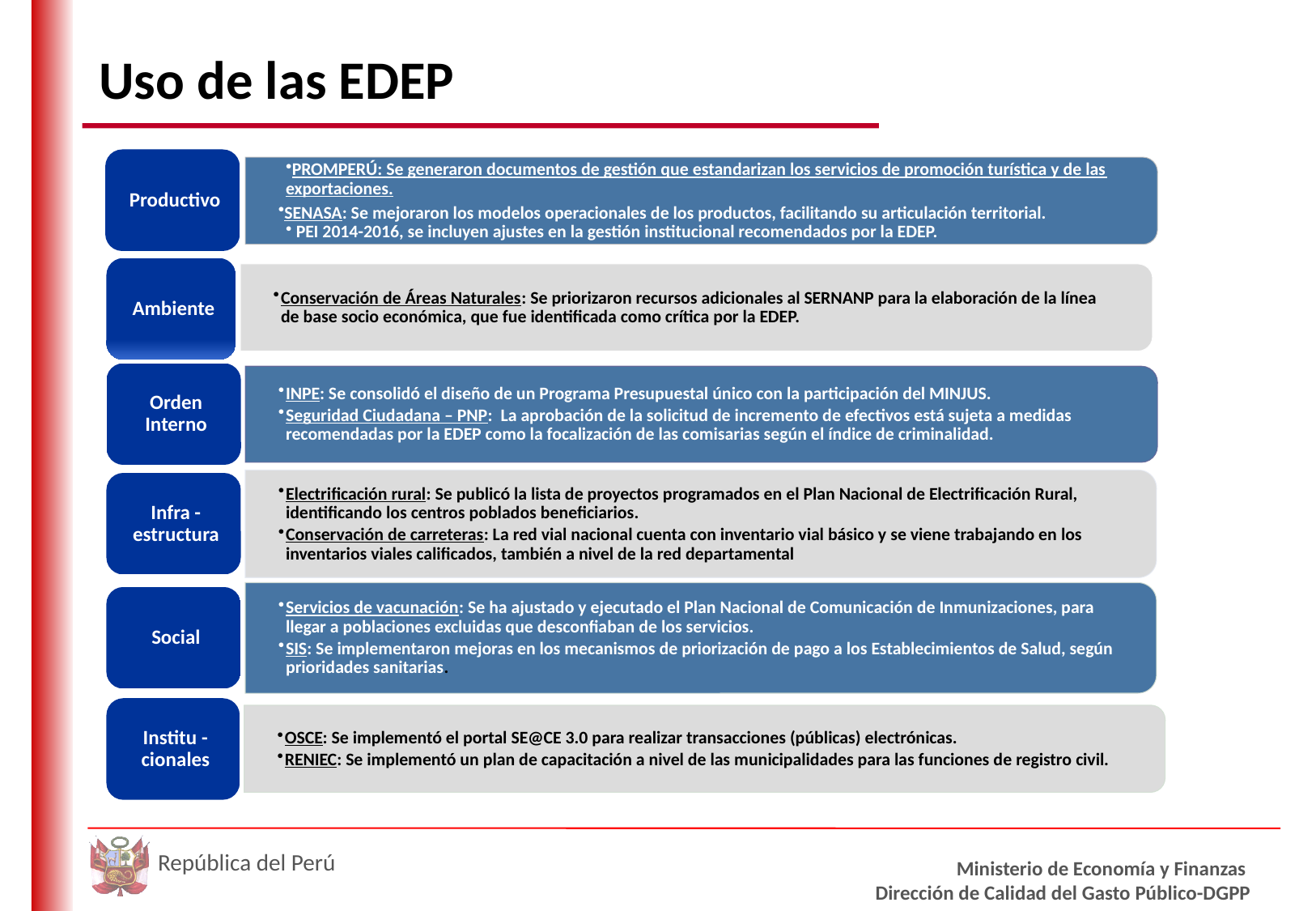

# Uso de las EDEP
PROMPERÚ: Se generaron documentos de gestión que estandarizan los servicios de promoción turística y de las exportaciones.
SENASA: Se mejoraron los modelos operacionales de los productos, facilitando su articulación territorial.
 PEI 2014-2016, se incluyen ajustes en la gestión institucional recomendados por la EDEP.
Productivo
Conservación de Áreas Naturales: Se priorizaron recursos adicionales al SERNANP para la elaboración de la línea de base socio económica, que fue identificada como crítica por la EDEP.
Ambiente
INPE: Se consolidó el diseño de un Programa Presupuestal único con la participación del MINJUS.
Seguridad Ciudadana – PNP:  La aprobación de la solicitud de incremento de efectivos está sujeta a medidas recomendadas por la EDEP como la focalización de las comisarias según el índice de criminalidad.
Orden Interno
Electrificación rural: Se publicó la lista de proyectos programados en el Plan Nacional de Electrificación Rural, identificando los centros poblados beneficiarios.
Conservación de carreteras: La red vial nacional cuenta con inventario vial básico y se viene trabajando en los inventarios viales calificados, también a nivel de la red departamental
Infra - estructura
Servicios de vacunación: Se ha ajustado y ejecutado el Plan Nacional de Comunicación de Inmunizaciones, para llegar a poblaciones excluidas que desconfiaban de los servicios.
SIS: Se implementaron mejoras en los mecanismos de priorización de pago a los Establecimientos de Salud, según prioridades sanitarias.
Social
OSCE: Se implementó el portal SE@CE 3.0 para realizar transacciones (públicas) electrónicas.
RENIEC: Se implementó un plan de capacitación a nivel de las municipalidades para las funciones de registro civil.
Institu -cionales
19